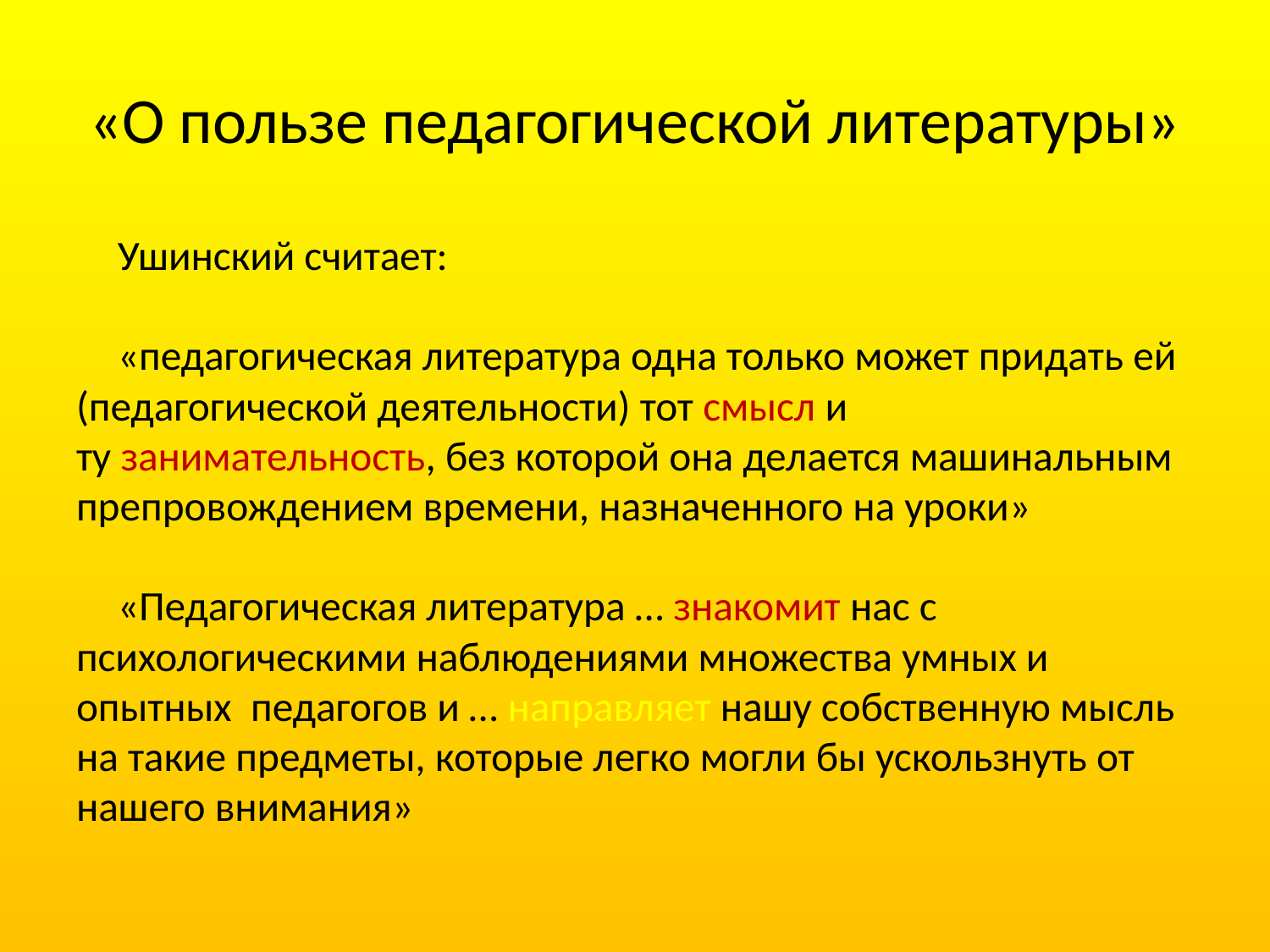

# «О пользе педагогической литературы»
Ушинский считает:

«педагогическая литература одна только может придать ей (педагогической деятельности) тот смысл и ту занимательность, без которой она делается машинальным препровождением времени, назначенного на уроки»

«Педагогическая литература … знакомит нас с психологическими наблюдениями множества умных и опытных  педагогов и … направляет нашу собственную мысль на такие предметы, которые легко могли бы ускользнуть от нашего внимания»